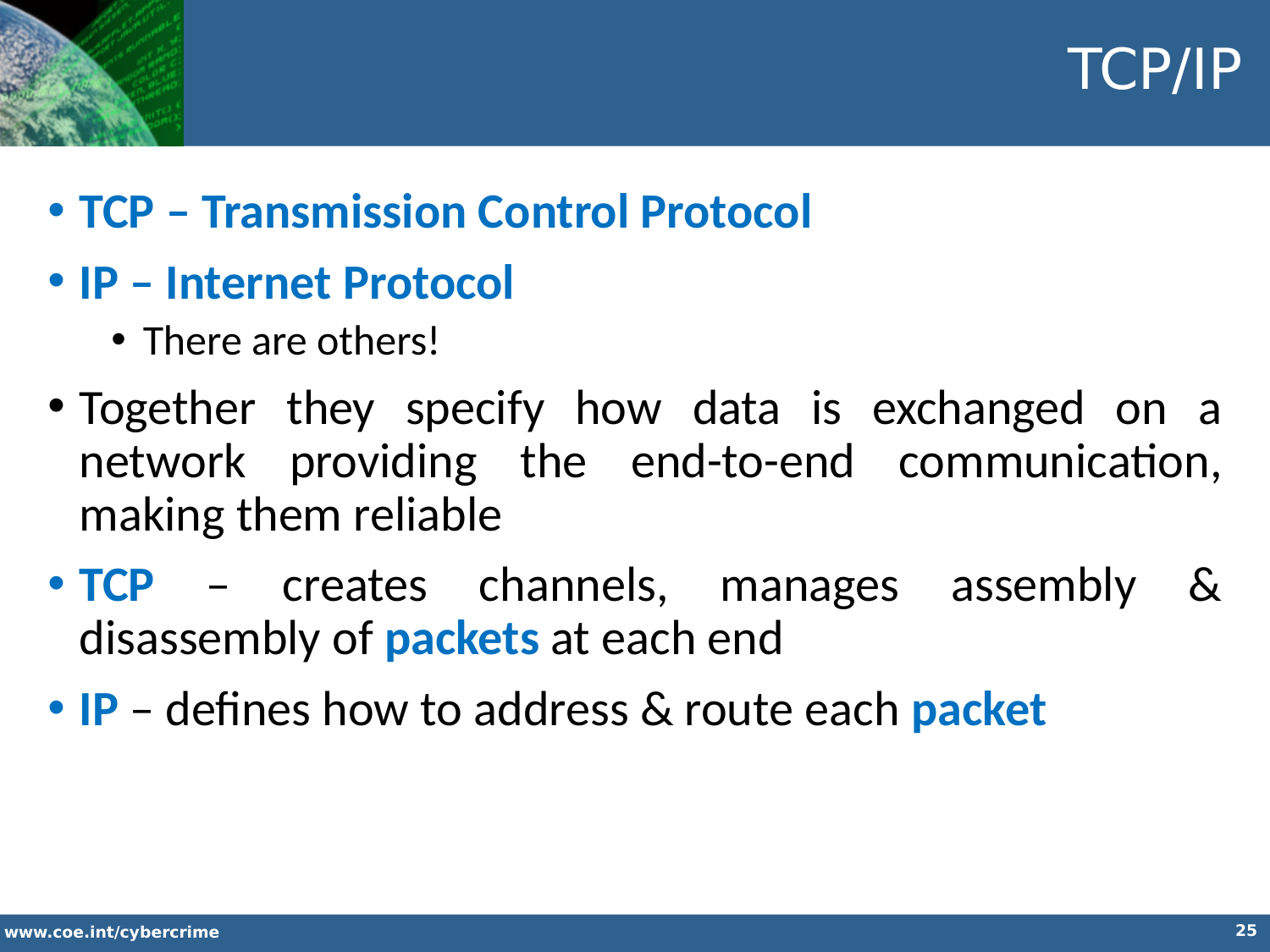

TCP/IP
TCP – Transmission Control Protocol
IP – Internet Protocol
There are others!
Together they specify how data is exchanged on a network providing the end-to-end communication, making them reliable
TCP – creates channels, manages assembly & disassembly of packets at each end
IP – defines how to address & route each packet